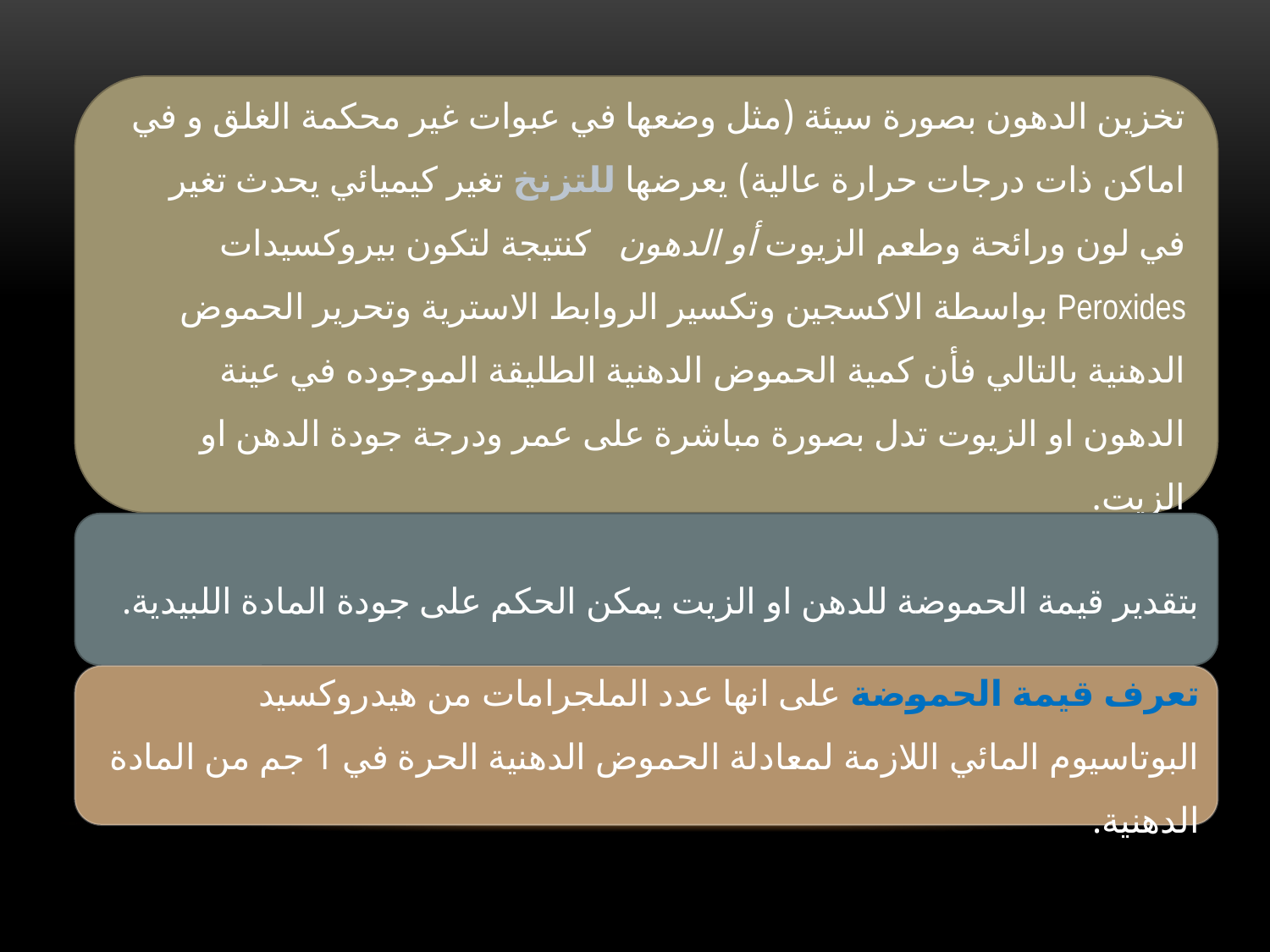

تخزين الدهون بصورة سيئة (مثل وضعها في عبوات غير محكمة الغلق و في اماكن ذات درجات حرارة عالية) يعرضها للتزنخ تغير كيميائي يحدث تغير في لون ورائحة وطعم الزيوت أو الدهون   كنتيجة لتكون بيروكسيدات Peroxides بواسطة الاكسجين وتكسير الروابط الاسترية وتحرير الحموض الدهنية بالتالي فأن كمية الحموض الدهنية الطليقة الموجوده في عينة الدهون او الزيوت تدل بصورة مباشرة على عمر ودرجة جودة الدهن او الزيت.
بتقدير قيمة الحموضة للدهن او الزيت يمكن الحكم على جودة المادة اللبيدية.
تعرف قيمة الحموضة على انها عدد الملجرامات من هيدروكسيد البوتاسيوم المائي اللازمة لمعادلة الحموض الدهنية الحرة في 1 جم من المادة الدهنية.